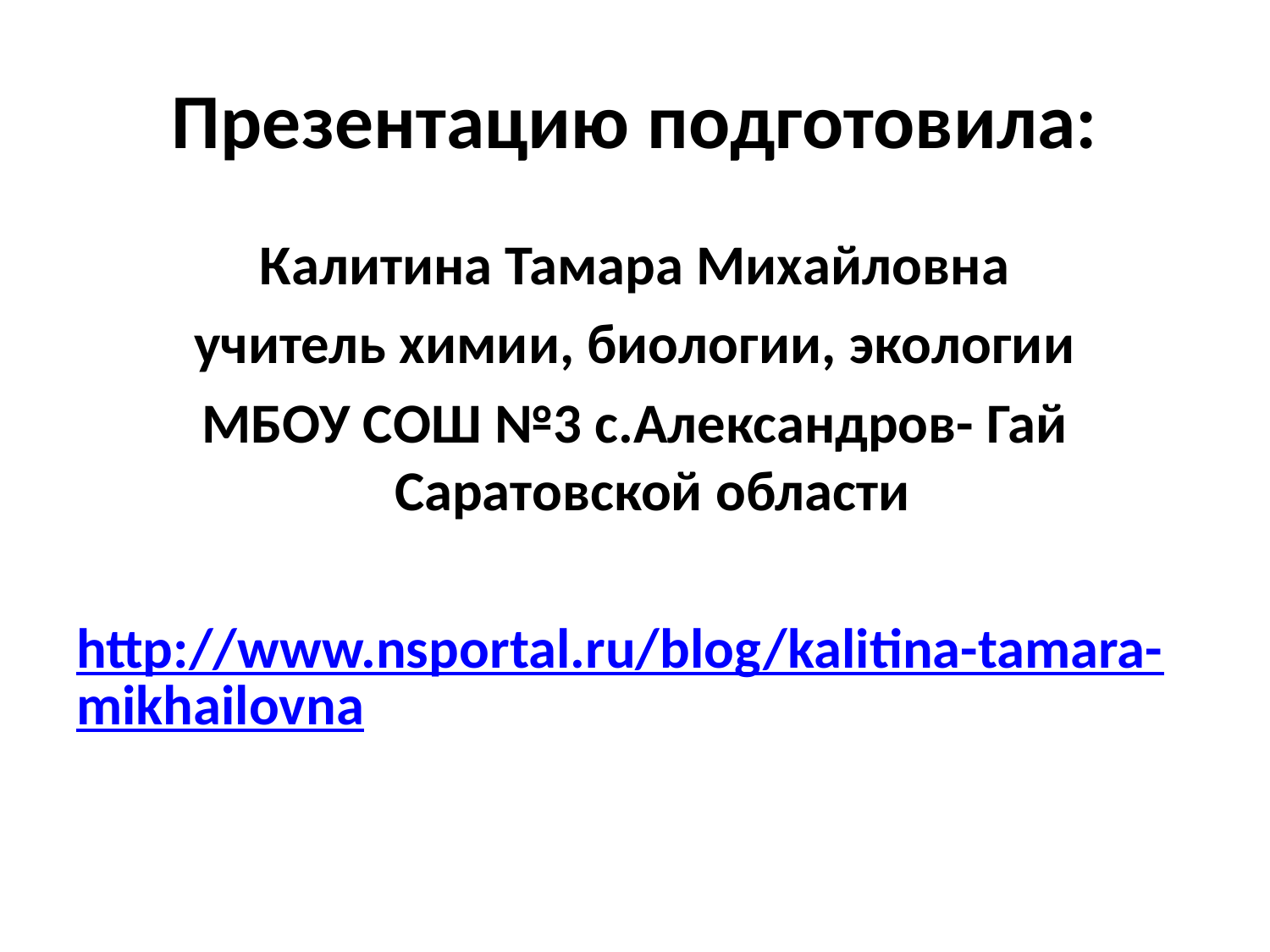

# Презентацию подготовила:
Калитина Тамара Михайловна
 учитель химии, биологии, экологии
МБОУ СОШ №3 с.Александров- Гай Саратовской области

http://www.nsportal.ru/blog/kalitina-tamara-mikhailovna